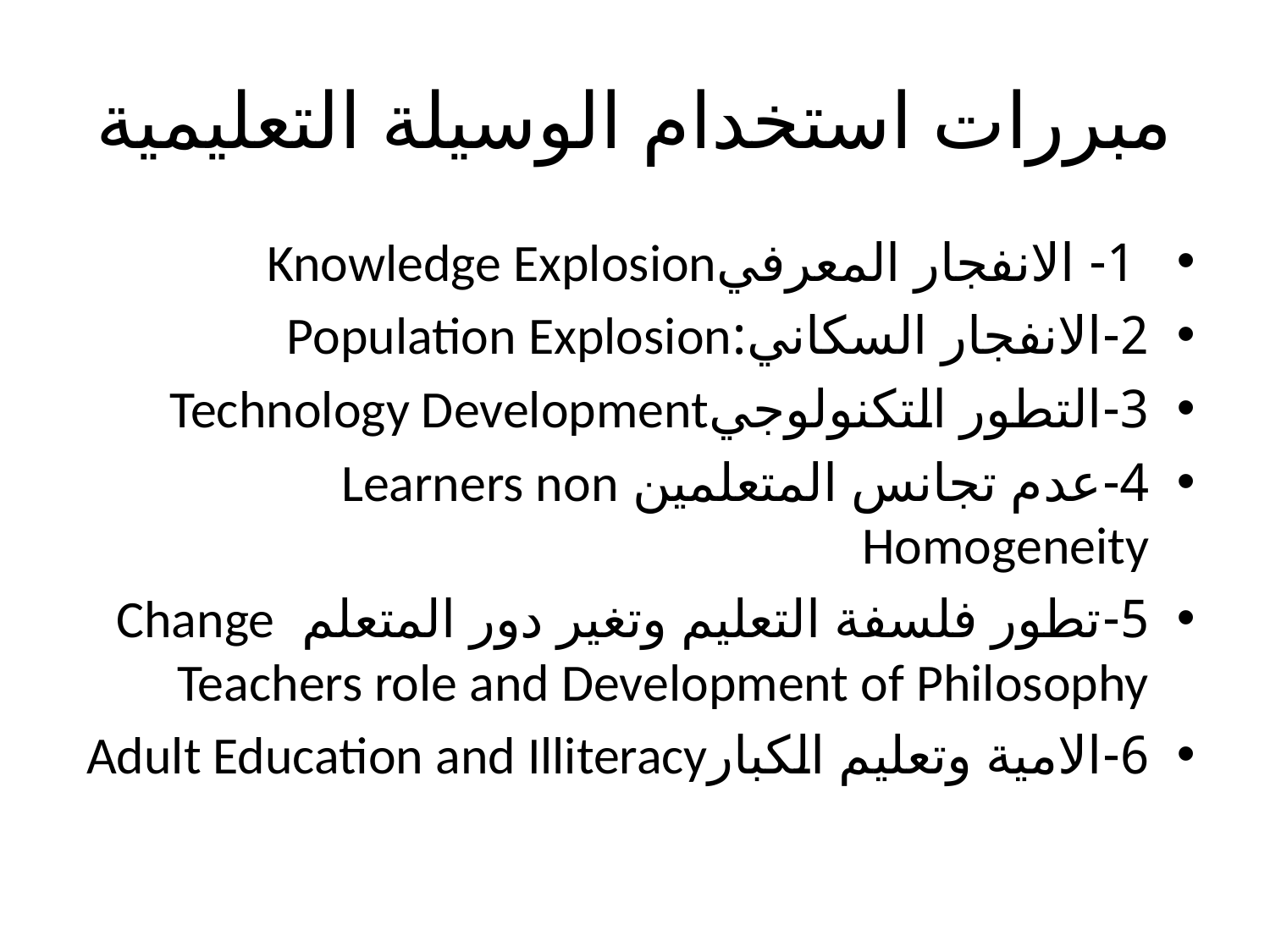

# مبررات استخدام الوسيلة التعليمية
 1- الانفجار المعرفيKnowledge Explosion
2-الانفجار السكاني:Population Explosion
3-التطور التكنولوجيTechnology Development
4-عدم تجانس المتعلمين Learners non Homogeneity
5-تطور فلسفة التعليم وتغير دور المتعلم  Change Teachers role and Development of Philosophy
6-الامية وتعليم الكبارAdult Education and Illiteracy